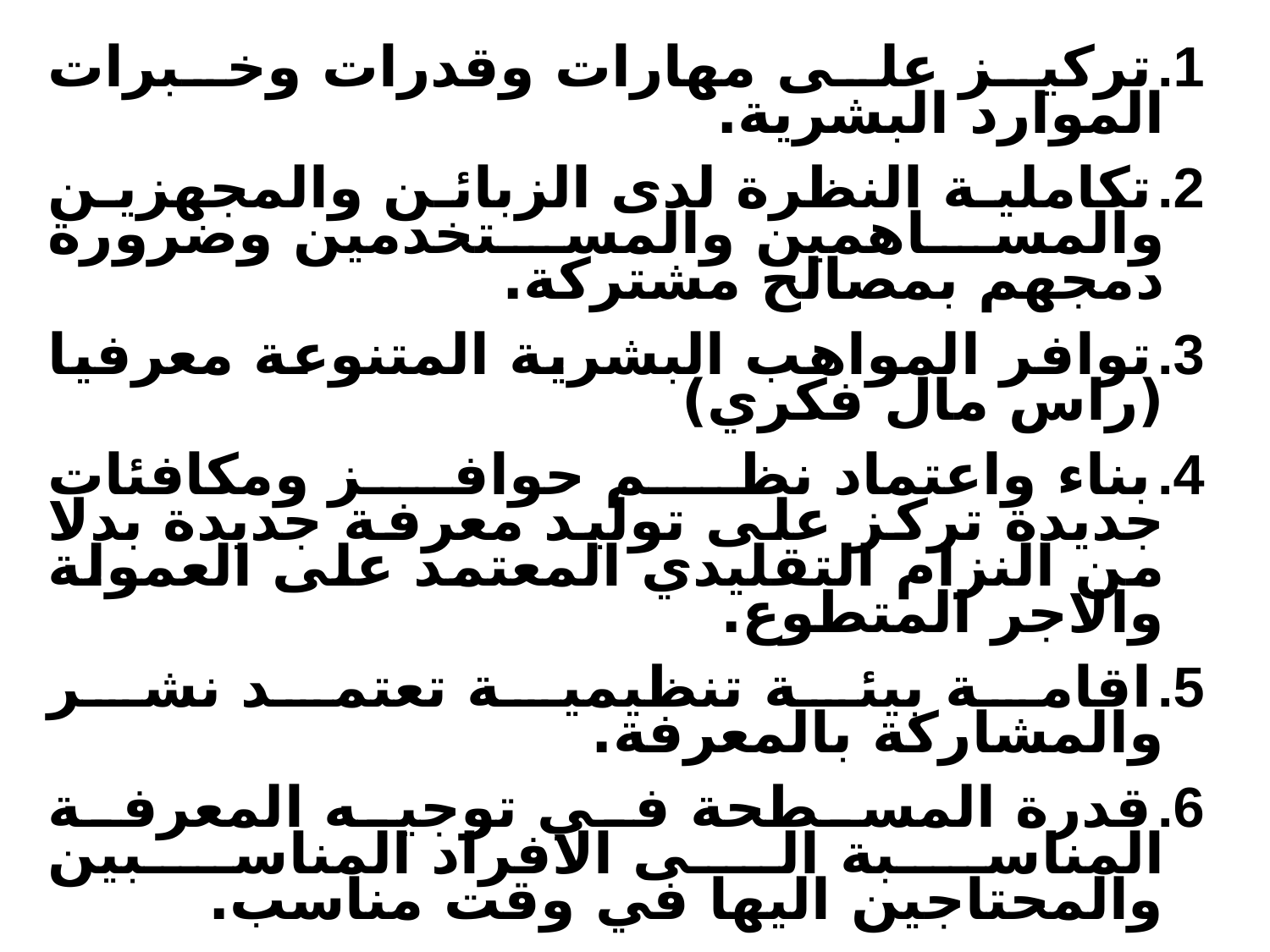

تركيز على مهارات وقدرات وخبرات الموارد البشرية.
تكاملية النظرة لدى الزبائن والمجهزين والمساهمين والمستخدمين وضرورة دمجهم بمصالح مشتركة.
توافر المواهب البشرية المتنوعة معرفيا (راس مال فكري)
بناء واعتماد نظم حوافز ومكافئات جديدة تركز على توليد معرفة جديدة بدلا من النزام التقليدي المعتمد على العمولة والاجر المتطوع.
اقامة بيئة تنظيمية تعتمد نشر والمشاركة بالمعرفة.
قدرة المسطحة في توجيه المعرفة المناسبة الى الافراد المناسبين والمحتاجين اليها في وقت مناسب.